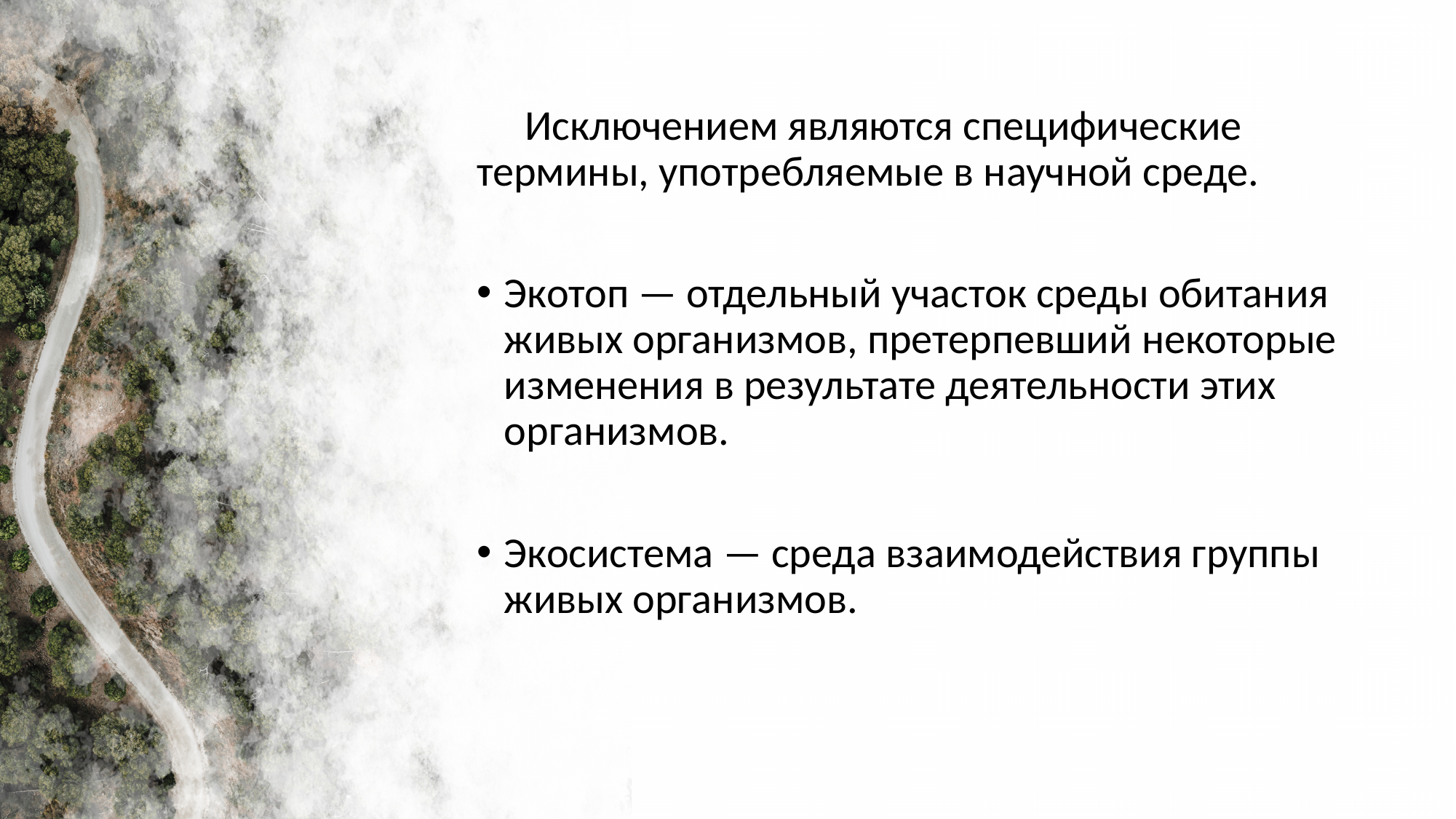

#
     Исключением являются специфические термины, употребляемые в научной среде.

Экотоп — отдельный участок среды обитания живых организмов, претерпевший некоторые изменения в результате деятельности этих организмов.

Экосистема — среда взаимодействия группы живых организмов.